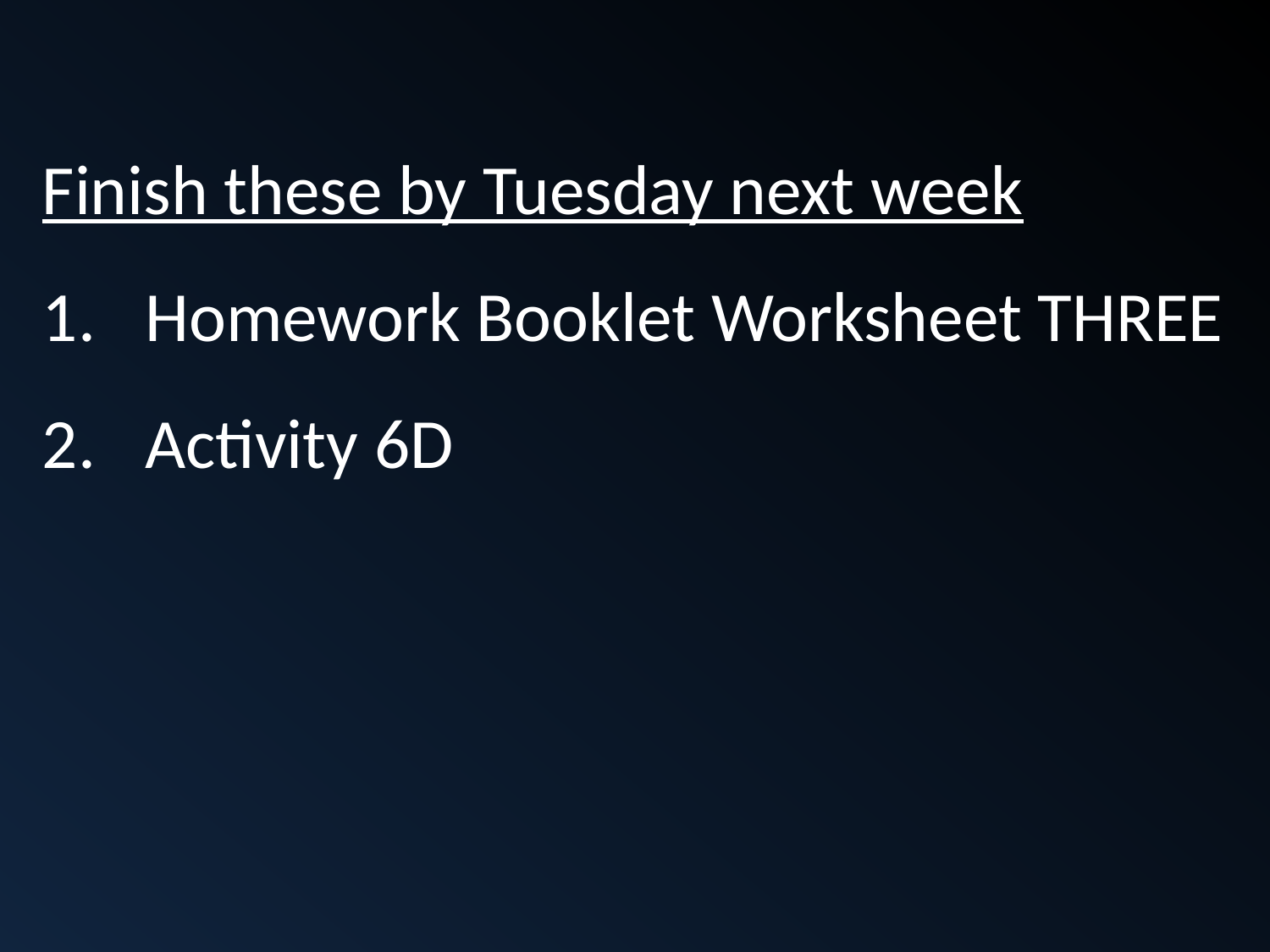

Finish these by Tuesday next week
Homework Booklet Worksheet THREE
Activity 6D